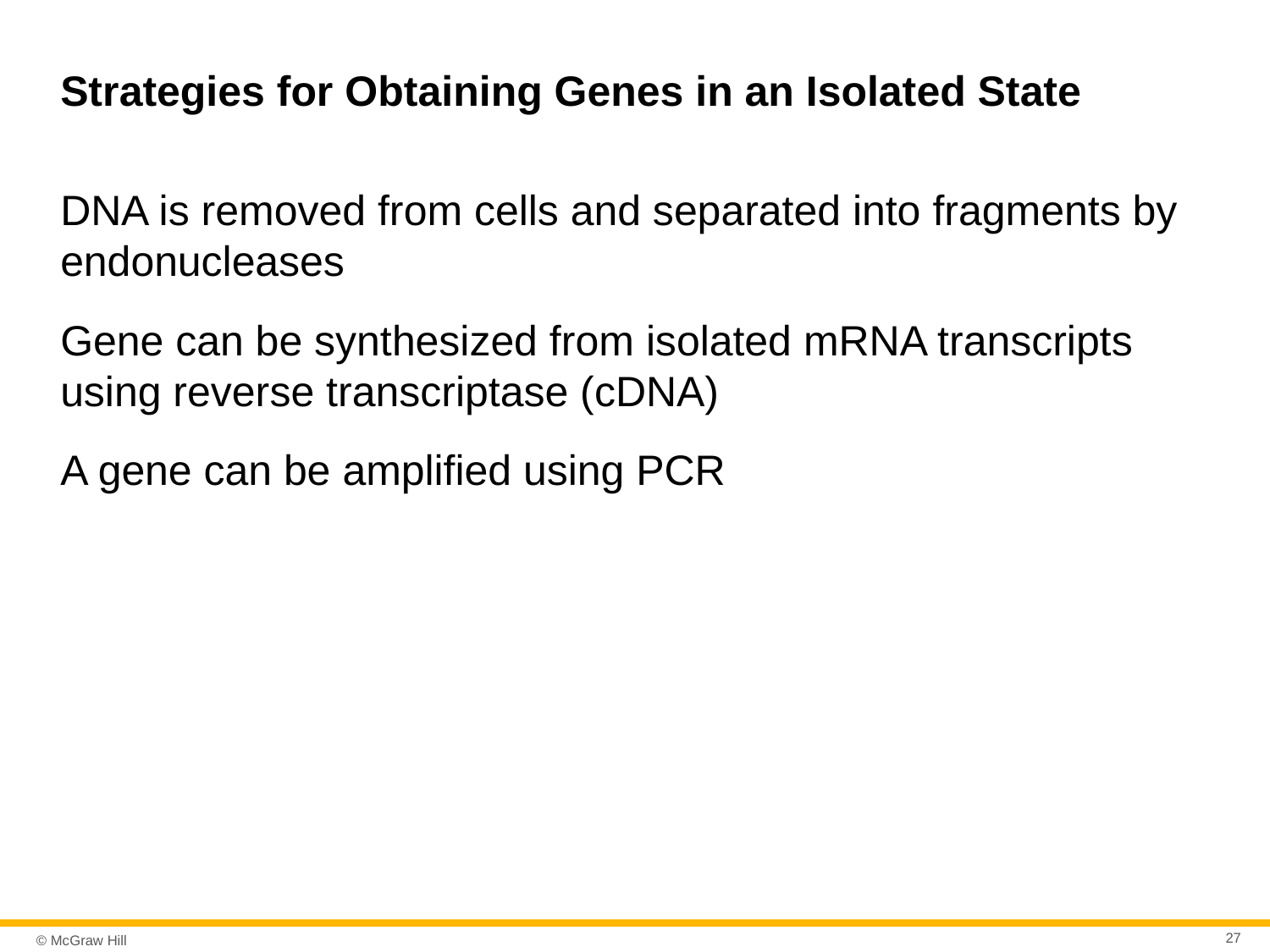

# Strategies for Obtaining Genes in an Isolated State
DNA is removed from cells and separated into fragments by endonucleases
Gene can be synthesized from isolated mRNA transcripts using reverse transcriptase (cDNA)
A gene can be amplified using PCR